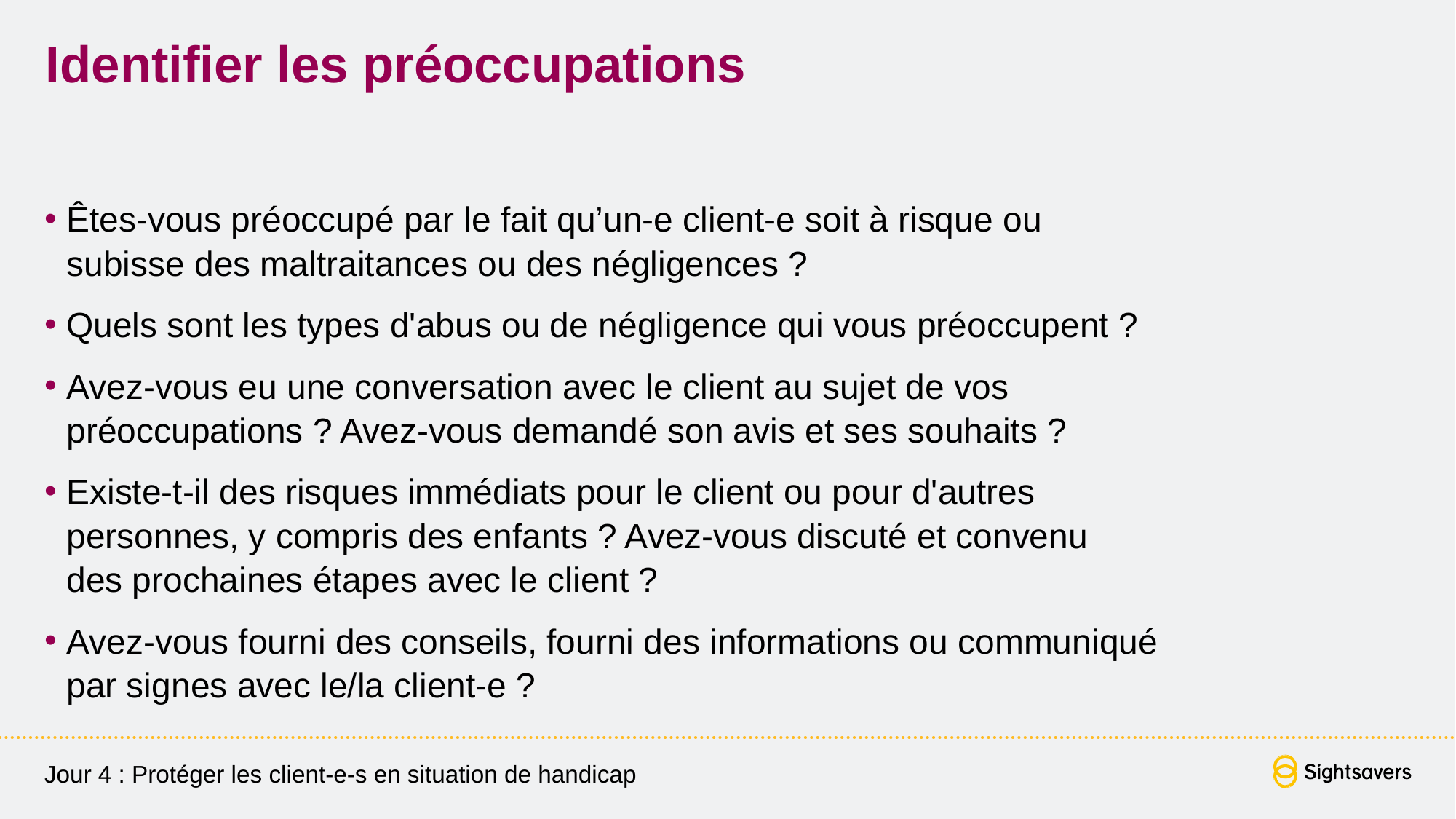

# Identifier les préoccupations
Êtes-vous préoccupé par le fait qu’un-e client-e soit à risque ou
subisse des maltraitances ou des négligences ?
Quels sont les types d'abus ou de négligence qui vous préoccupent ?
Avez-vous eu une conversation avec le client au sujet de vos préoccupations ? Avez-vous demandé son avis et ses souhaits ?
Existe-t-il des risques immédiats pour le client ou pour d'autres
personnes, y compris des enfants ? Avez-vous discuté et convenu
des prochaines étapes avec le client ?
Avez-vous fourni des conseils, fourni des informations ou communiqué
par signes avec le/la client-e ?

Jour 4 : Protéger les client-e-s en situation de handicap